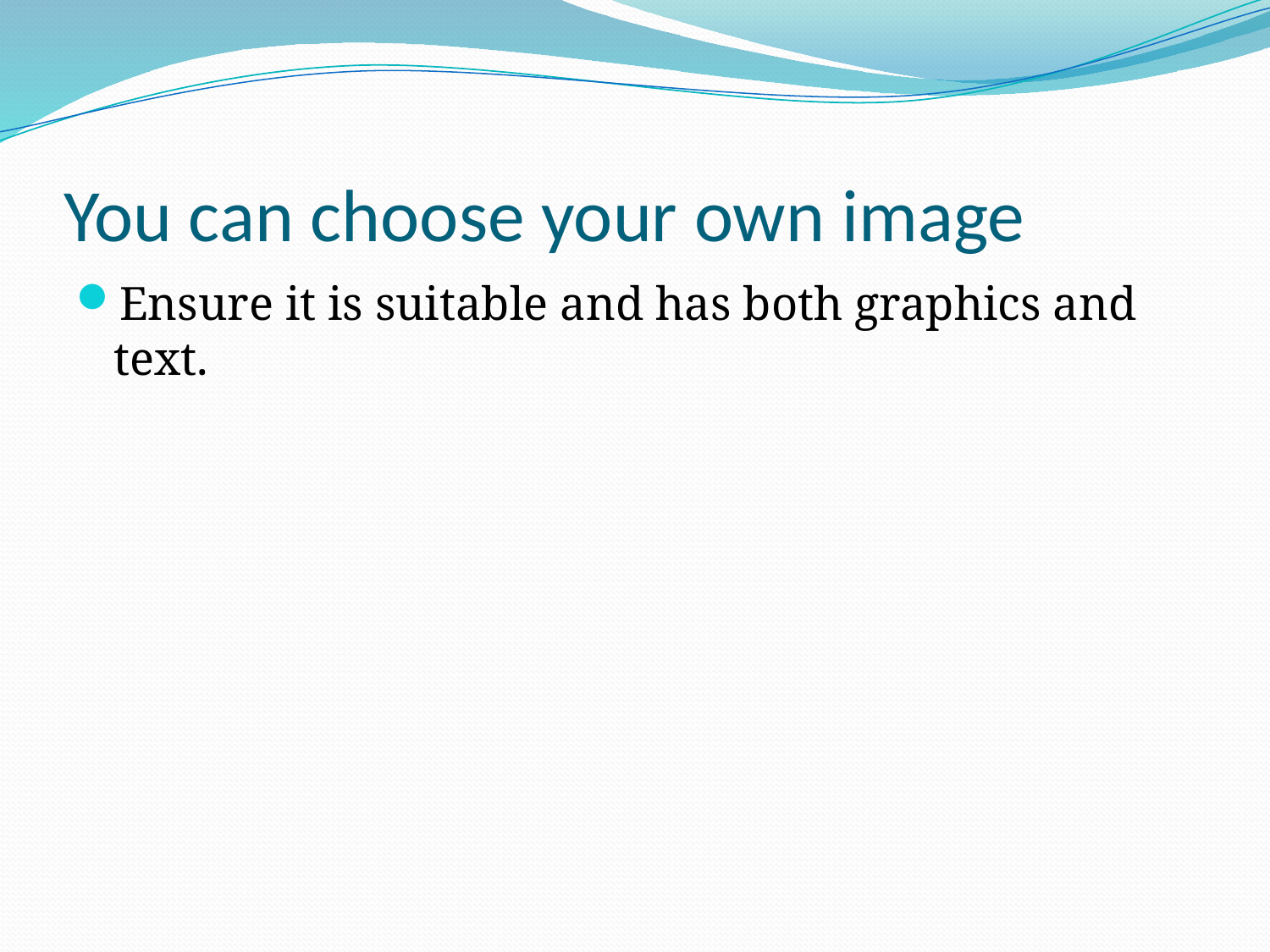

# You can choose your own image
Ensure it is suitable and has both graphics and text.